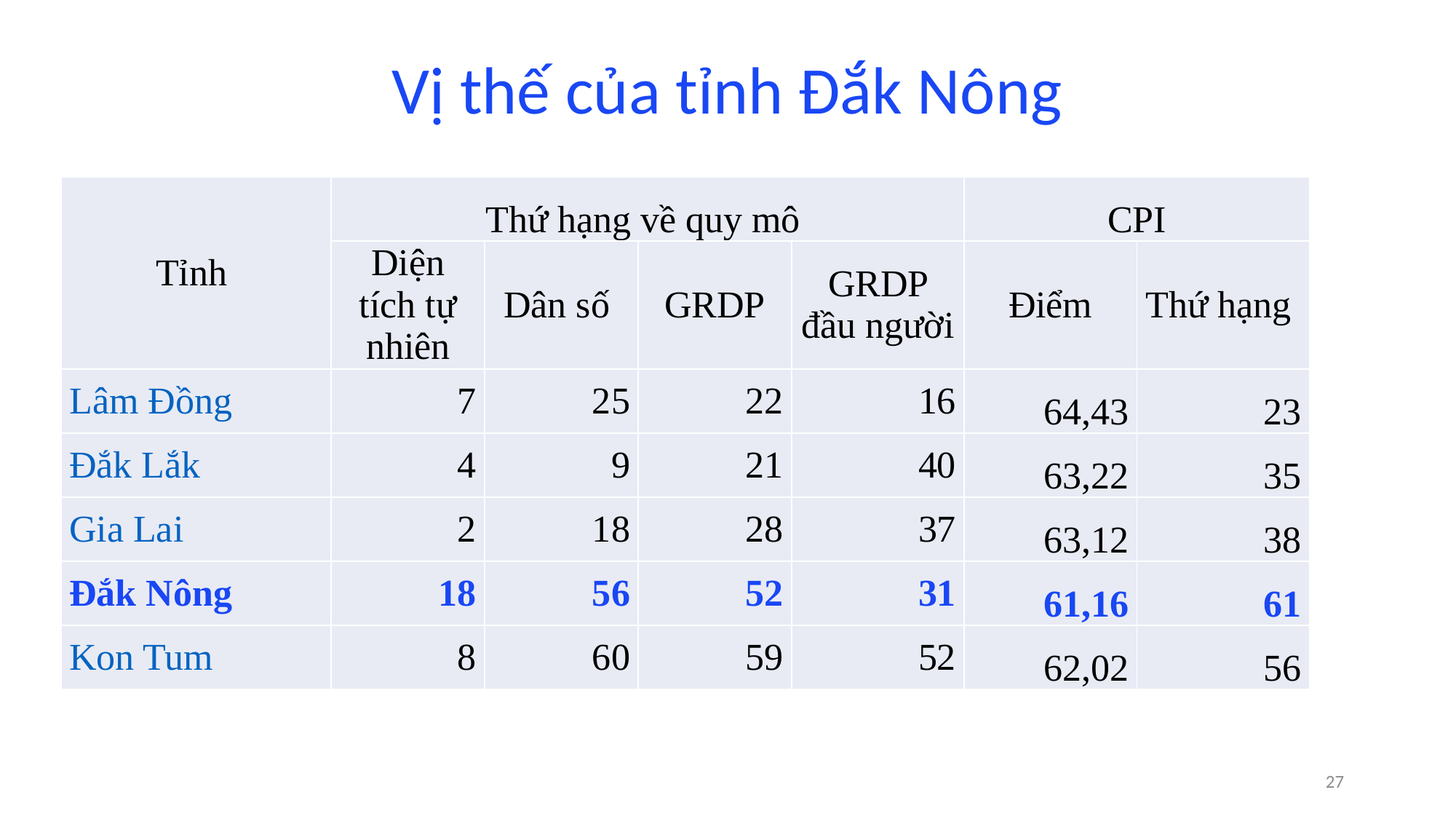

# Vị thế của tỉnh Đắk Nông
| Tỉnh | Thứ hạng về quy mô |  |  |  | CPI |  |
| --- | --- | --- | --- | --- | --- | --- |
|  | Diện tích tự nhiên | Dân số | GRDP | GRDP đầu người | Điểm | Thứ hạng |
| Lâm Đồng | 7 | 25 | 22 | 16 | 64,43 | 23 |
| Đắk Lắk | 4 | 9 | 21 | 40 | 63,22 | 35 |
| Gia Lai | 2 | 18 | 28 | 37 | 63,12 | 38 |
| Đắk Nông | 18 | 56 | 52 | 31 | 61,16 | 61 |
| Kon Tum | 8 | 60 | 59 | 52 | 62,02 | 56 |
27